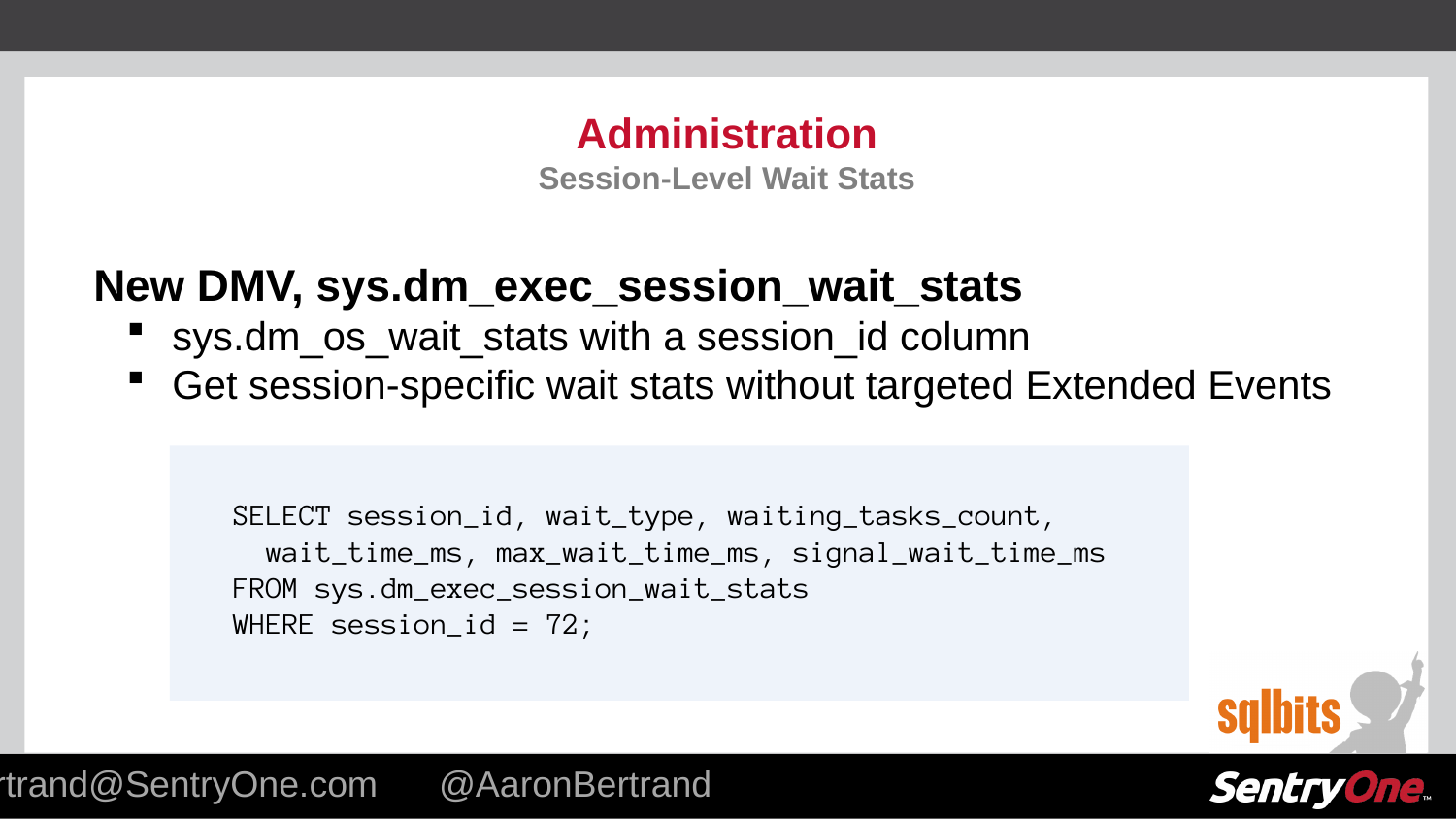

# Administration Session-Level Wait Stats
New DMV, sys.dm_exec_session_wait_stats
sys.dm_os_wait_stats with a session_id column
Get session-specific wait stats without targeted Extended Events

   SELECT session_id, wait_type, waiting_tasks_count,
     wait_time_ms, max_wait_time_ms, signal_wait_time_ms
   FROM sys.dm_exec_session_wait_stats
   WHERE session_id = 72;